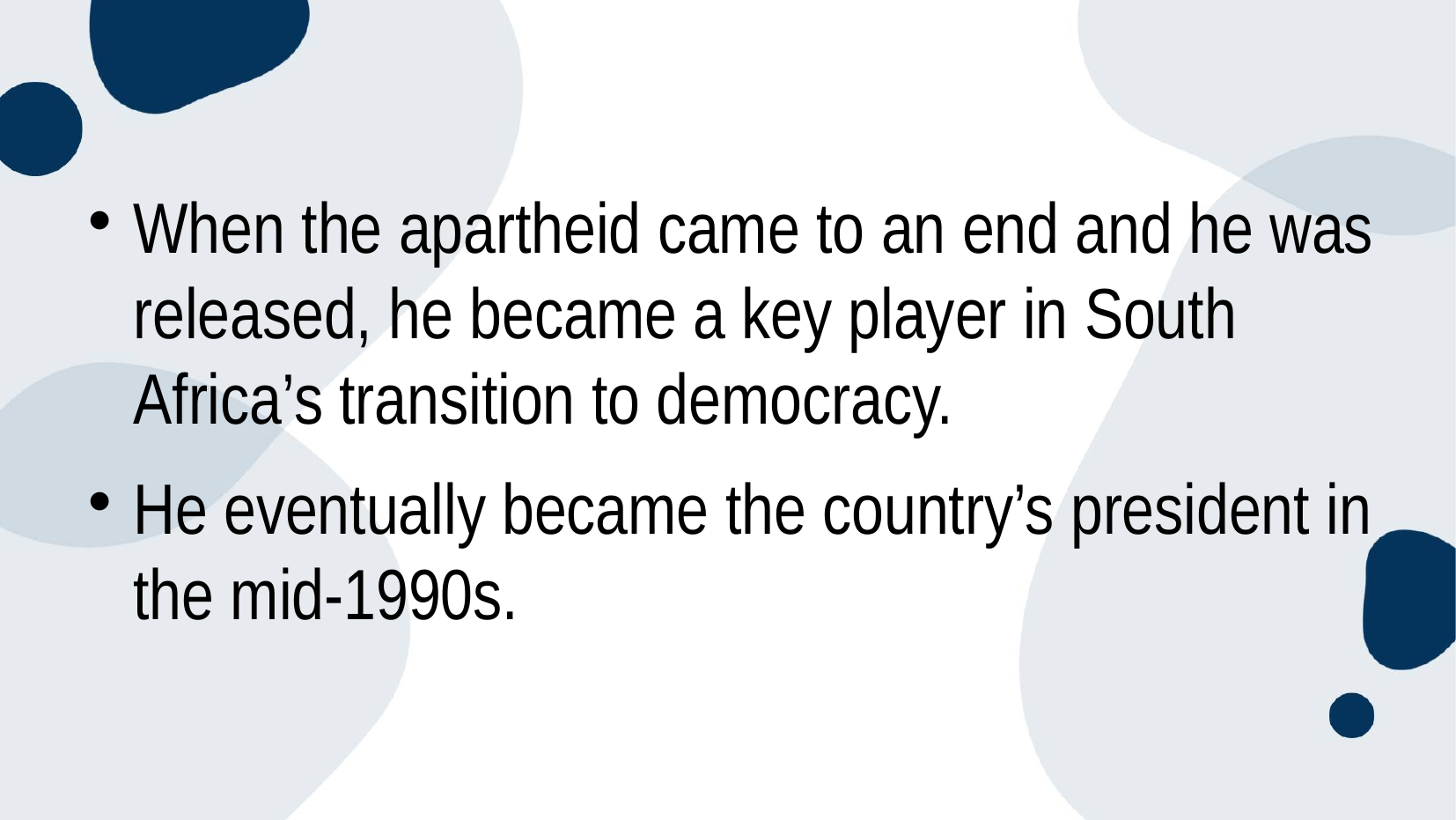

# When the apartheid came to an end and he was released, he became a key player in South Africa’s transition to democracy.
He eventually became the country’s president in the mid-1990s.